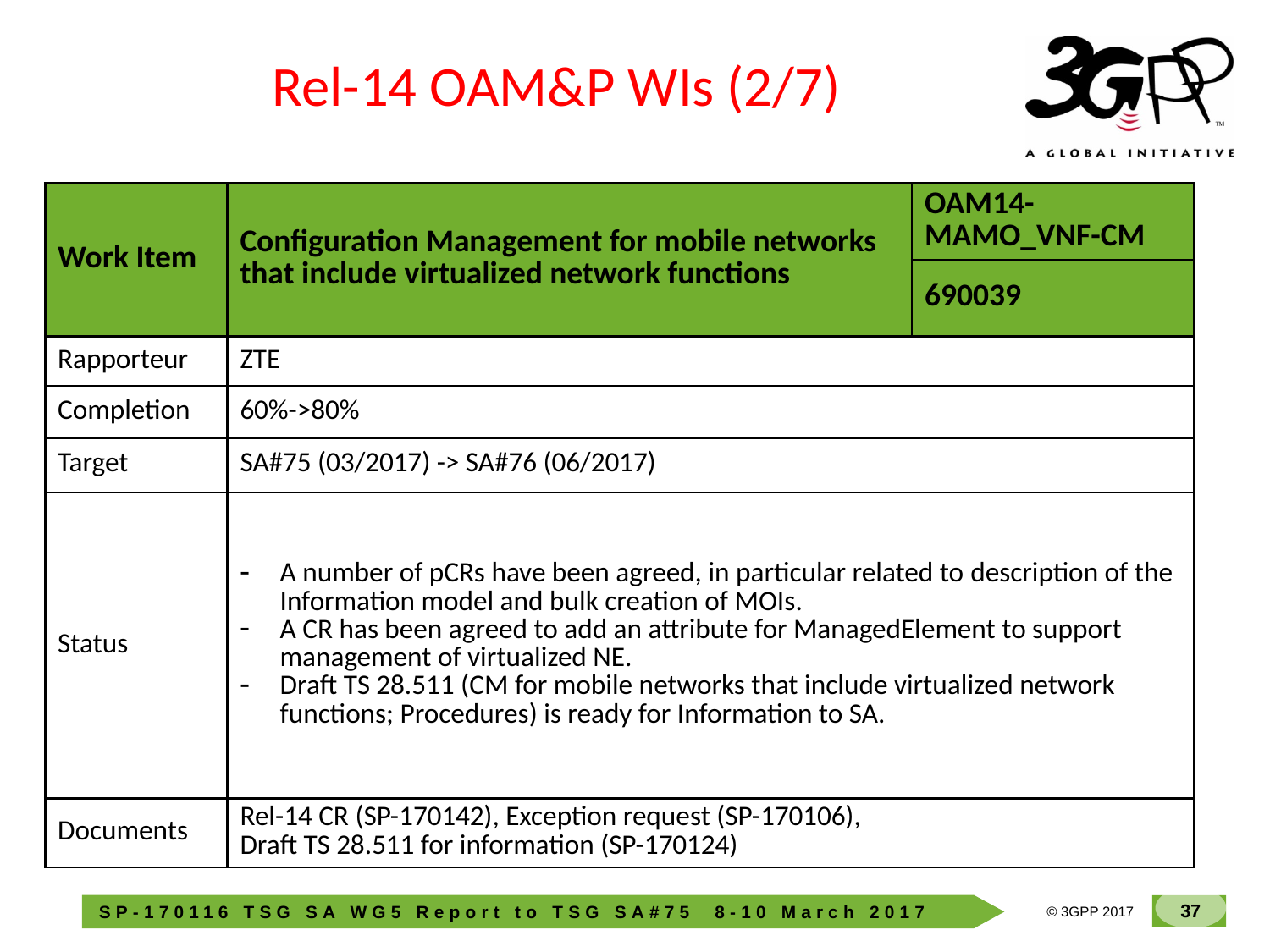

Rel-14 OAM&P WIs (2/7)
| Work Item | Configuration Management for mobile networks that include virtualized network functions | OAM14-MAMO\_VNF-CM |
| --- | --- | --- |
|  |  | 690039 |
| Rapporteur | ZTE |  |
| Completion | 60%->80% |  |
| Target | SA#75 (03/2017) -> SA#76 (06/2017) |  |
| Status | A number of pCRs have been agreed, in particular related to description of the Information model and bulk creation of MOIs. A CR has been agreed to add an attribute for ManagedElement to support management of virtualized NE. Draft TS 28.511 (CM for mobile networks that include virtualized network functions; Procedures) is ready for Information to SA. |  |
| Documents | Rel-14 CR (SP-170142), Exception request (SP-170106), Draft TS 28.511 for information (SP-170124) |  |